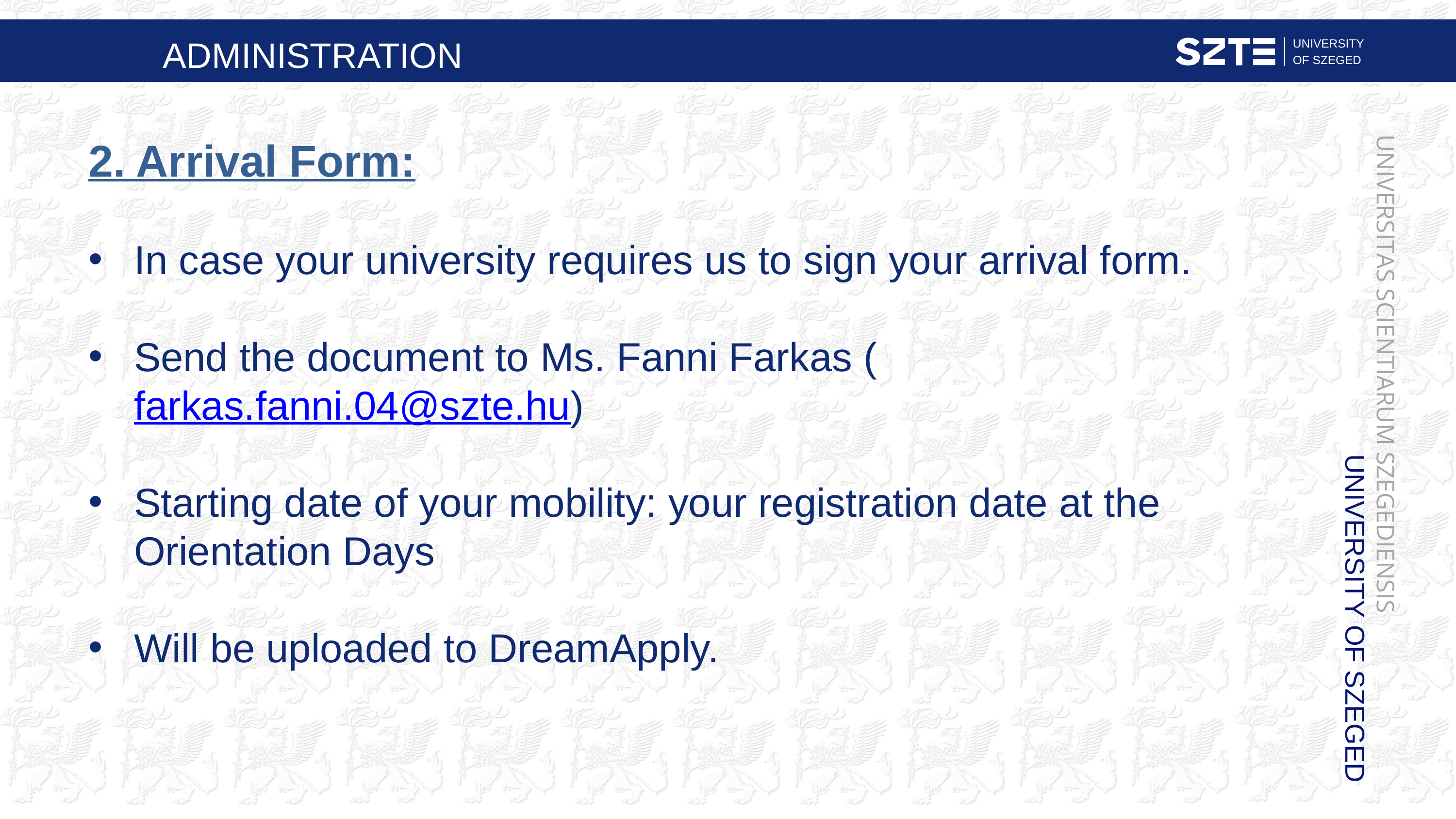

ADMINISTRATION
UNIVERSITY
OF SZEGED

2. Arrival Form:

In case your university requires us to sign your arrival form.

Send the document to Ms. Fanni Farkas (farkas.fanni.04@szte.hu)

Starting date of your mobility: your registration date at the Orientation Days

Will be uploaded to DreamApply.
UNIVERSITY OF SZEGED
UNIVERSITAS SCIENTIARUM SZEGEDIENSIS